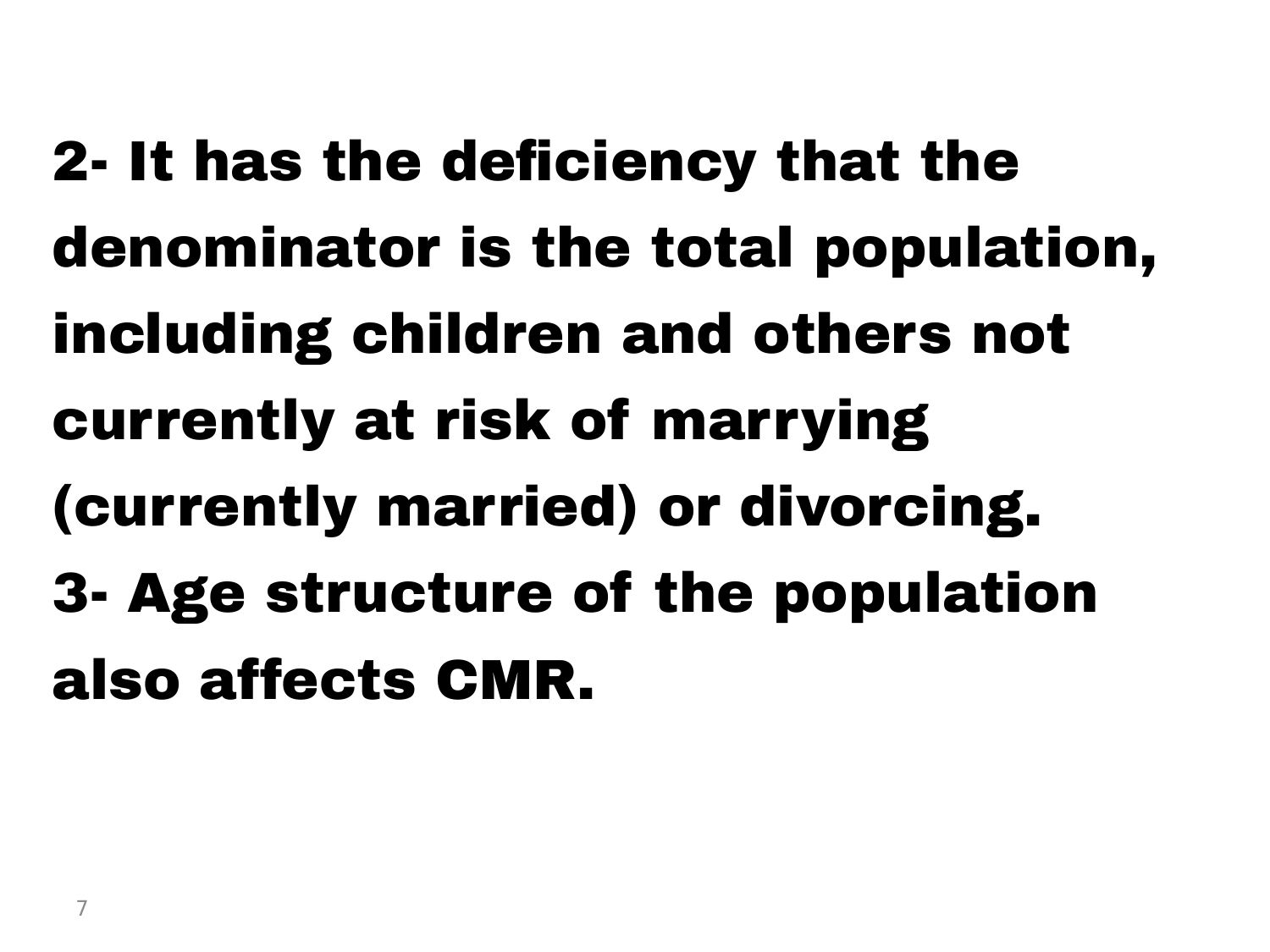

2- It has the deficiency that the denominator is the total population, including children and others not currently at risk of marrying (currently married) or divorcing.
3- Age structure of the population also affects CMR.
7